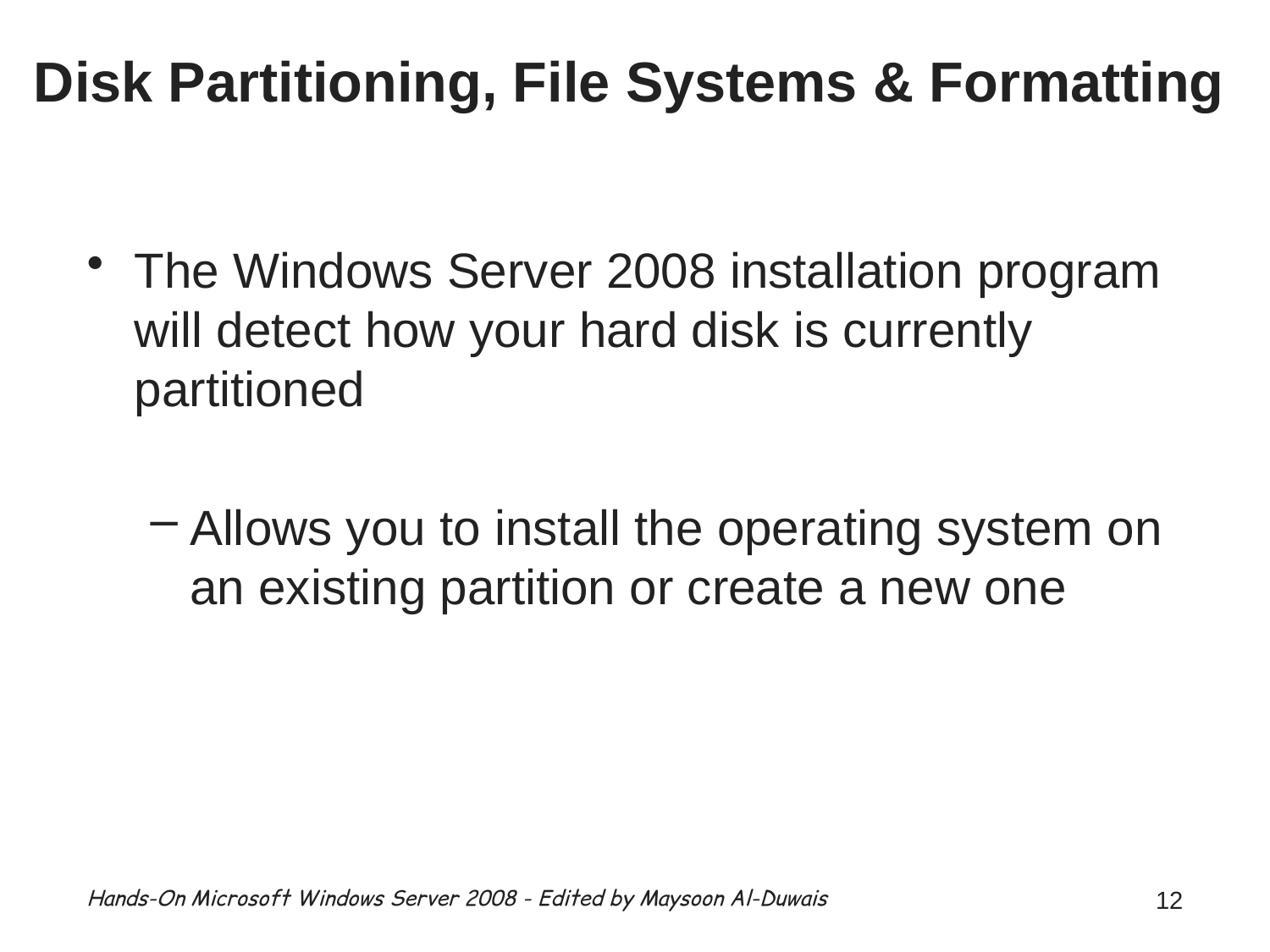

Disk Partitioning, File Systems & Formatting
The Windows Server 2008 installation program will detect how your hard disk is currently partitioned

Allows you to install the operating system on an existing partition or create a new one

Hands-On Microsoft Windows Server 2008 - Edited by Maysoon Al-Duwais
12